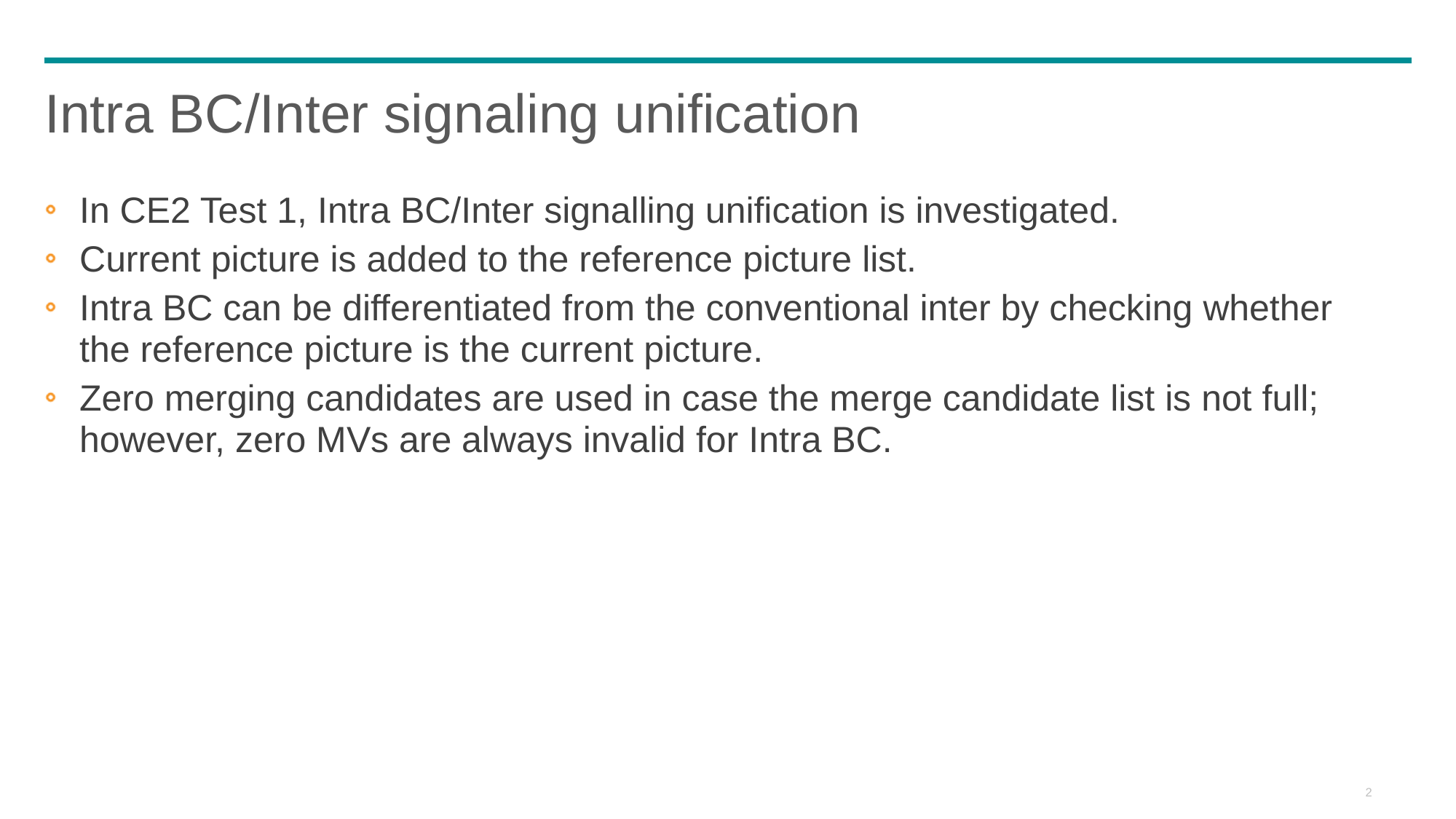

# Intra BC/Inter signaling unification
In CE2 Test 1, Intra BC/Inter signalling unification is investigated.
Current picture is added to the reference picture list.
Intra BC can be differentiated from the conventional inter by checking whether the reference picture is the current picture.
Zero merging candidates are used in case the merge candidate list is not full; however, zero MVs are always invalid for Intra BC.